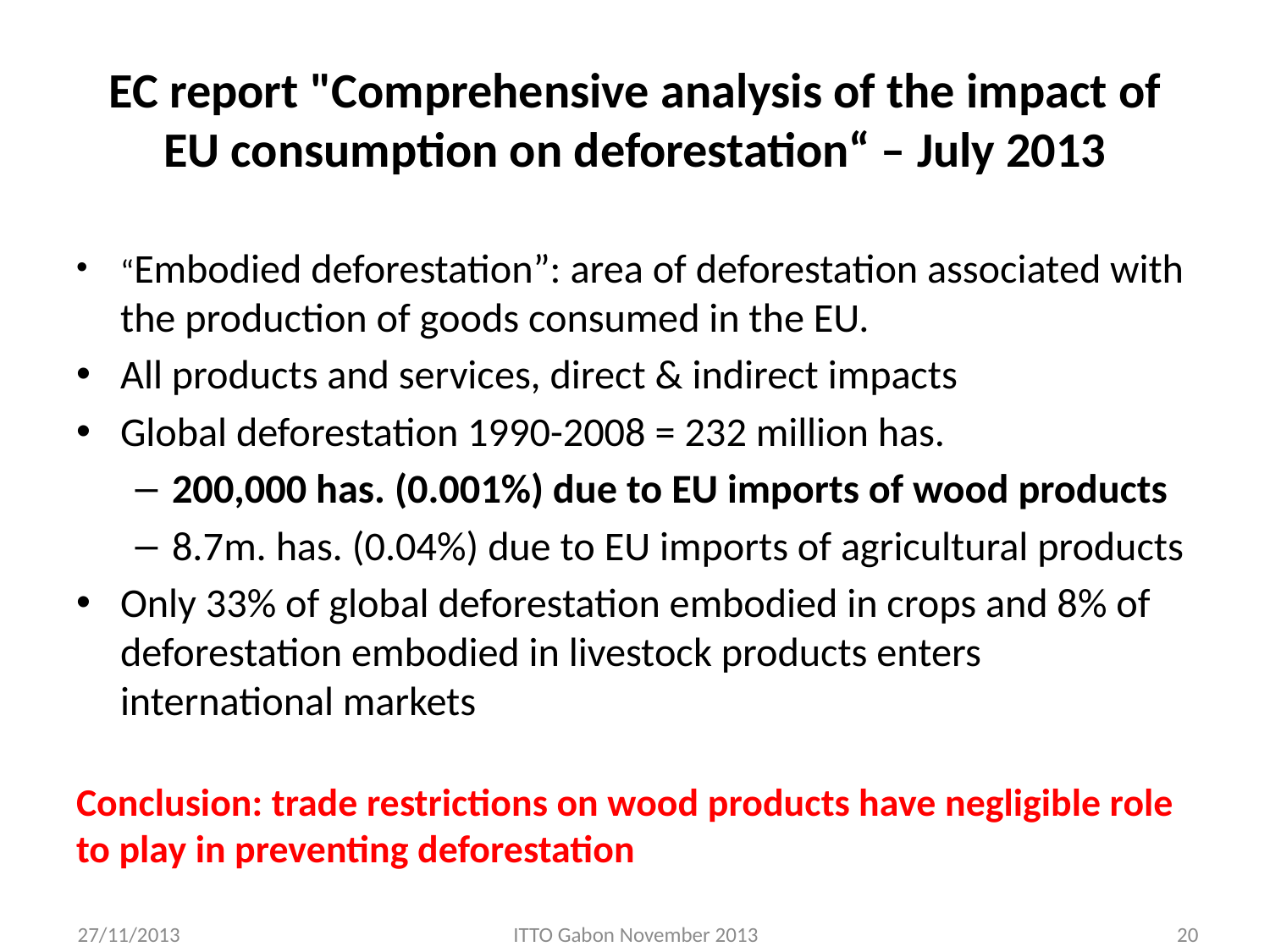

# EC report "Comprehensive analysis of the impact of EU consumption on deforestation“ – July 2013
“Embodied deforestation”: area of deforestation associated with the production of goods consumed in the EU.
All products and services, direct & indirect impacts
Global deforestation 1990-2008 = 232 million has.
200,000 has. (0.001%) due to EU imports of wood products
8.7m. has. (0.04%) due to EU imports of agricultural products
Only 33% of global deforestation embodied in crops and 8% of deforestation embodied in livestock products enters international markets

Conclusion: trade restrictions on wood products have negligible role to play in preventing deforestation

27/11/2013
ITTO Gabon November 2013
20